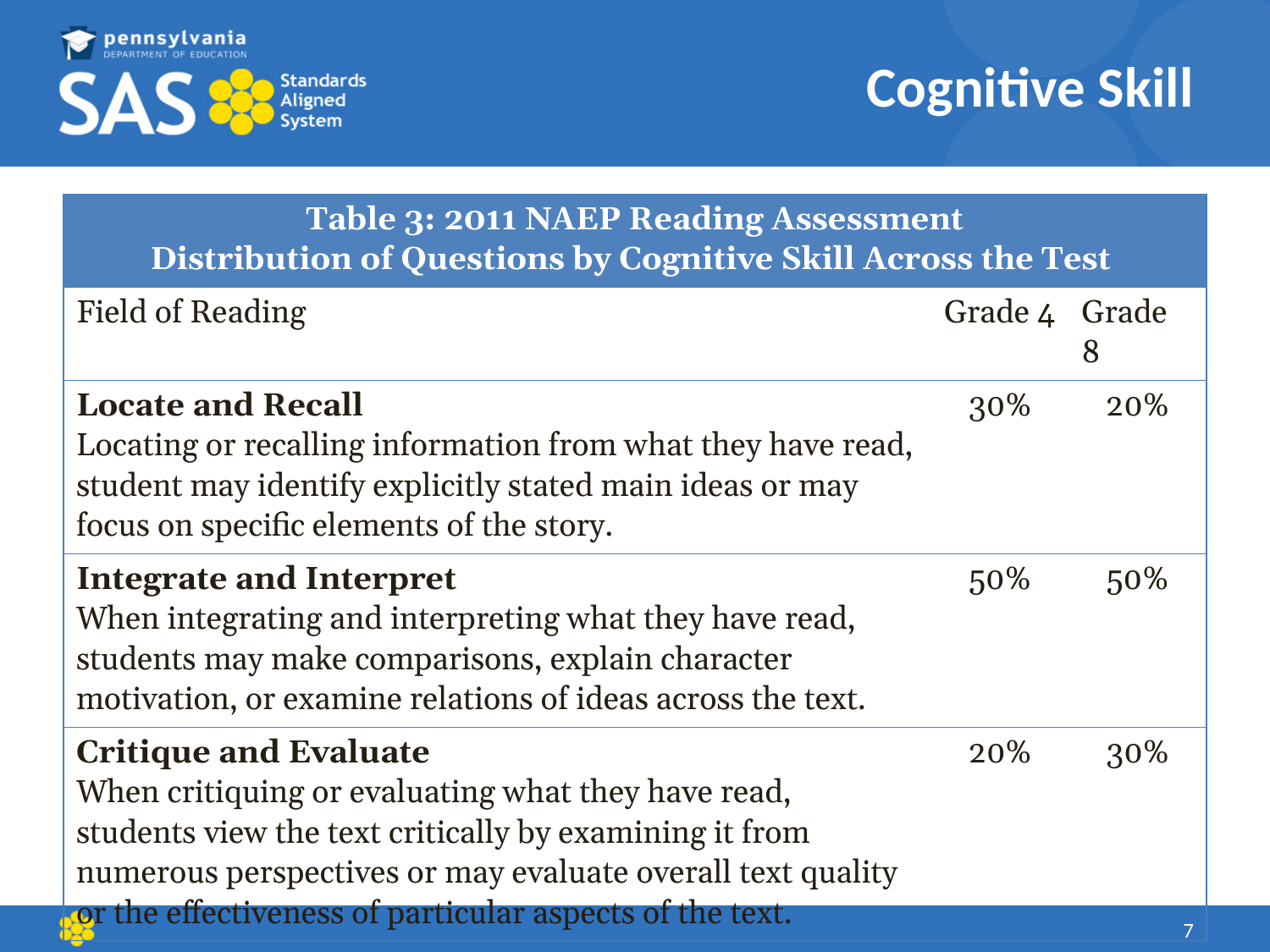

# Cognitive Skill
| Table 3: 2011 NAEP Reading Assessment Distribution of Questions by Cognitive Skill Across the Test |  |  |
| --- | --- | --- |
| Field of Reading | Grade 4 | Grade 8 |
| Locate and Recall Locating or recalling information from what they have read, student may identify explicitly stated main ideas or may focus on specific elements of the story. | 30% | 20% |
| Integrate and Interpret When integrating and interpreting what they have read, students may make comparisons, explain character motivation, or examine relations of ideas across the text. | 50% | 50% |
| Critique and Evaluate When critiquing or evaluating what they have read, students view the text critically by examining it from numerous perspectives or may evaluate overall text quality or the effectiveness of particular aspects of the text. | 20% | 30% |
7